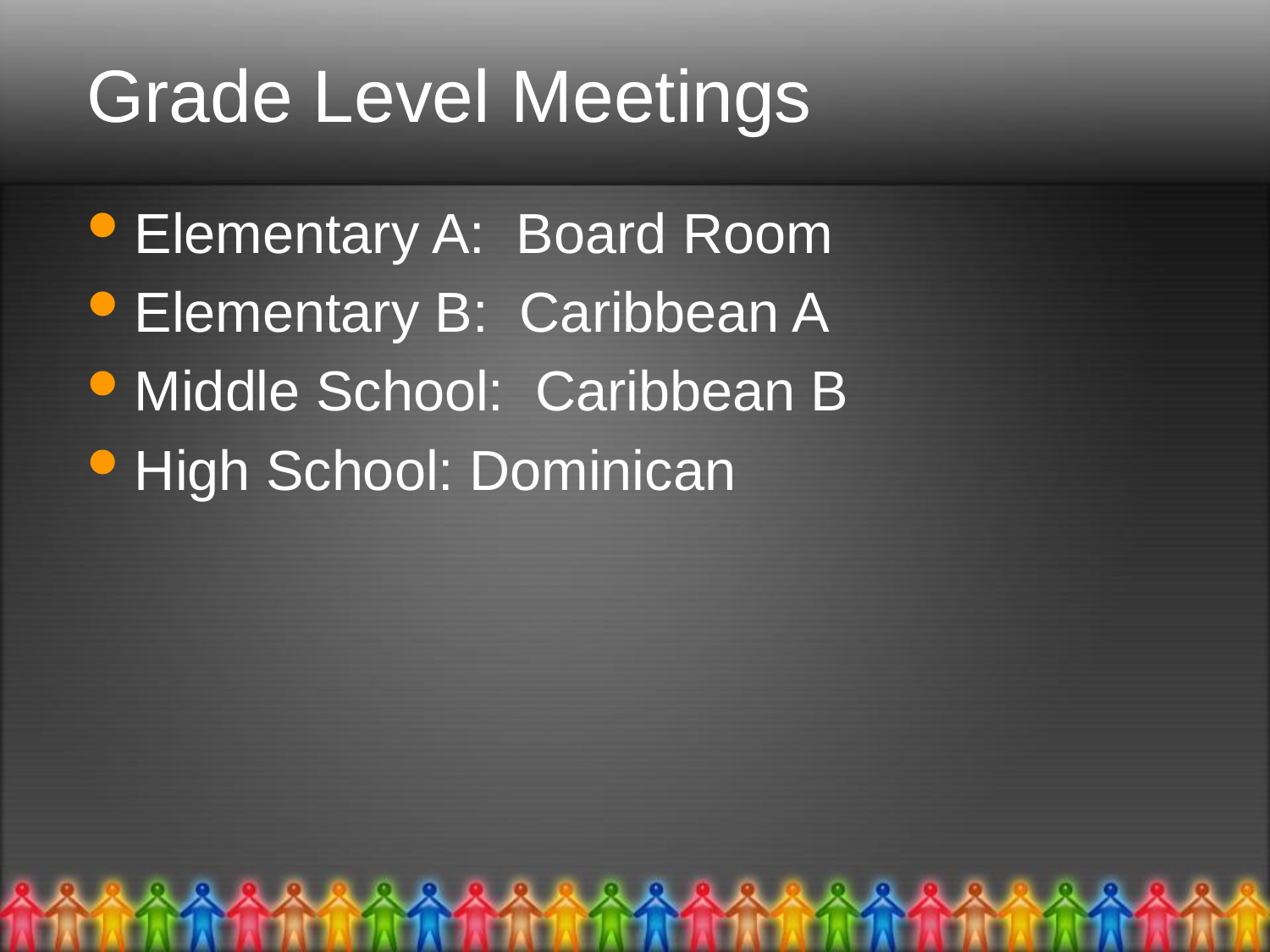

# Grade Level Meetings
Elementary A:  Board Room
Elementary B:  Caribbean A
Middle School:  Caribbean B
High School: Dominican